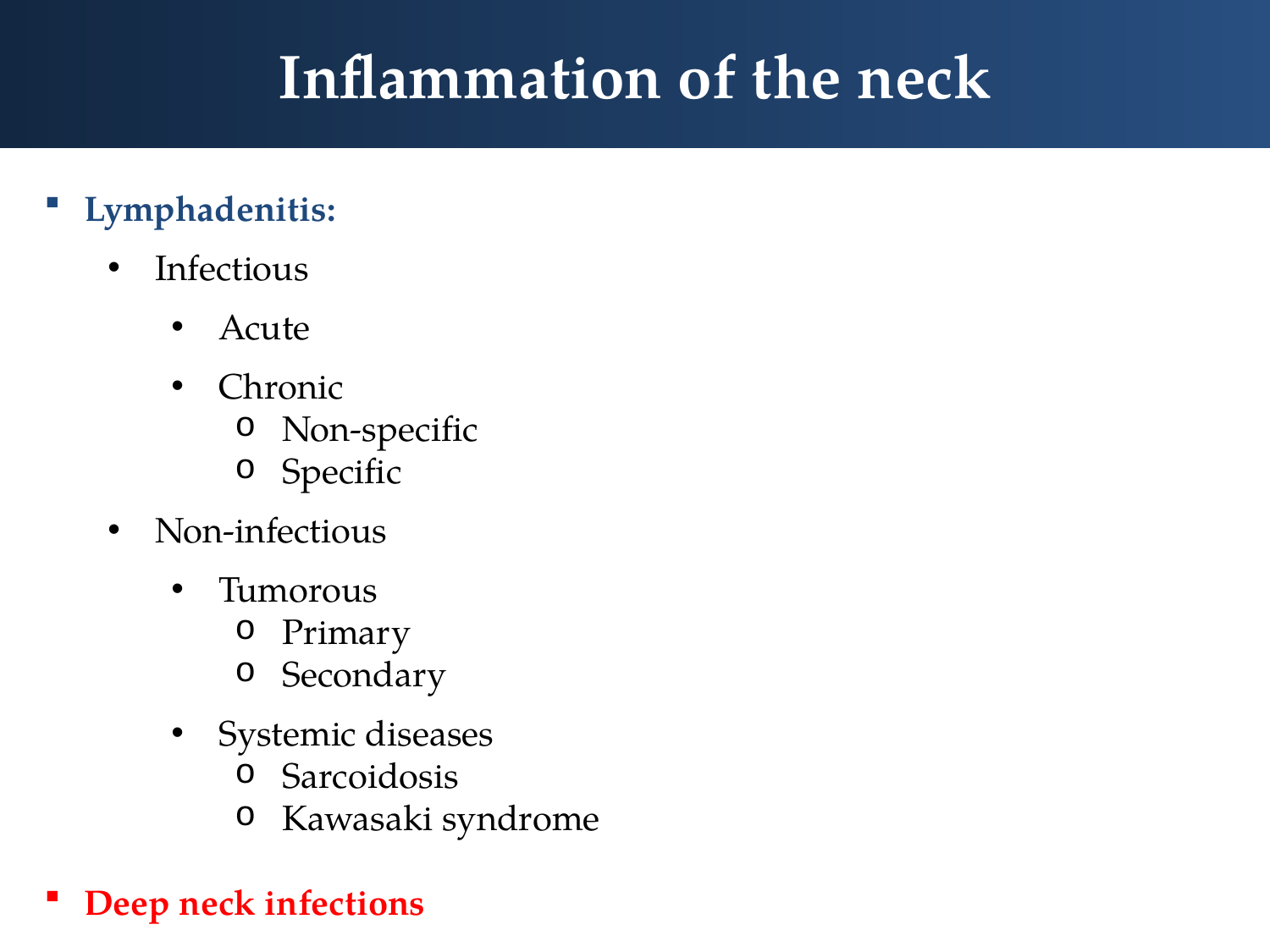

Inflammation of the neck
Lymphadenitis:

Infectious

Acute

Chronic
Non-specific
Specific

Non-infectious

Tumorous
Primary
Secondary

Systemic diseases
Sarcoidosis
Kawasaki syndrome

Deep neck infections